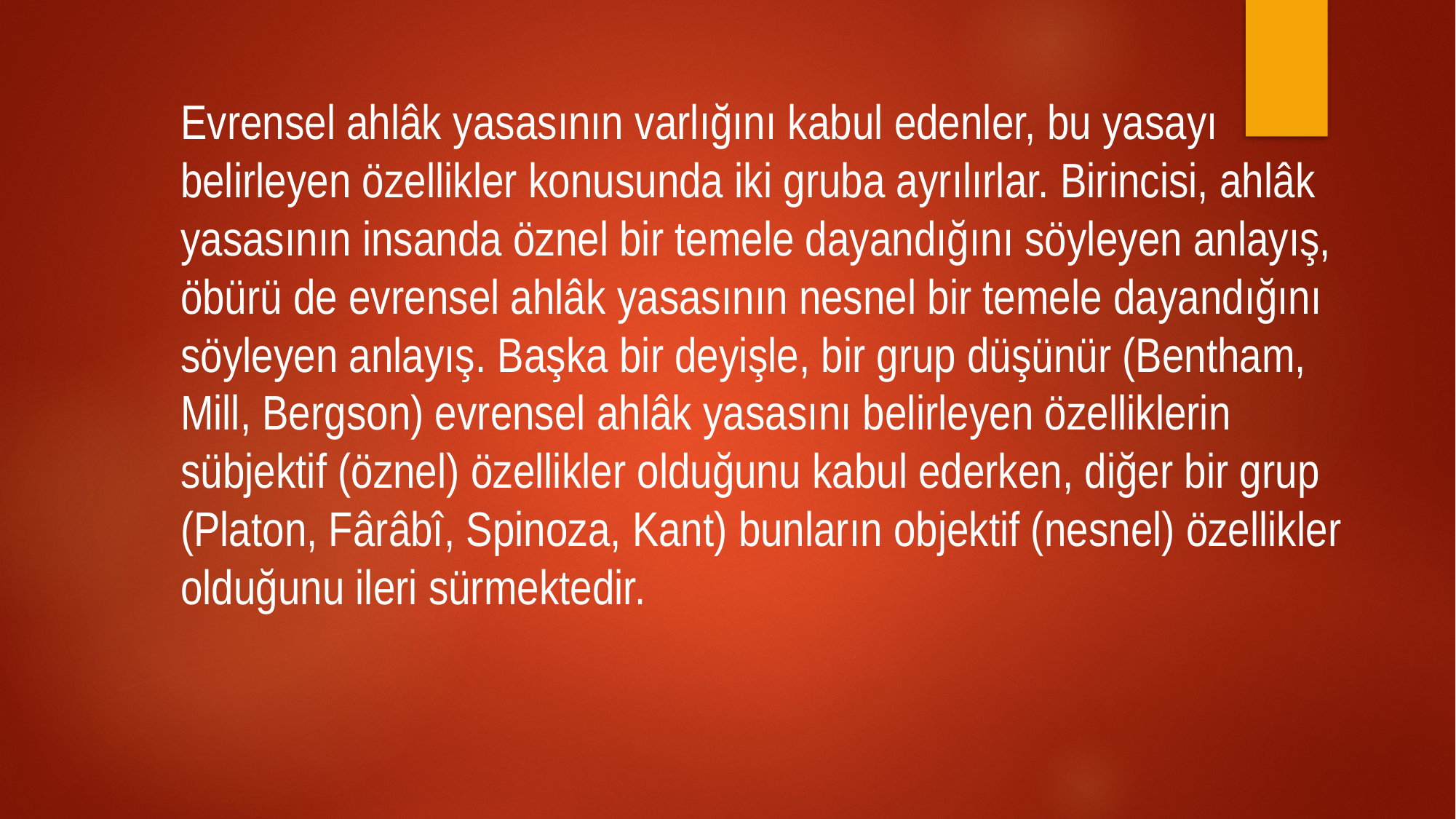

Evrensel ahlâk yasasının varlığını kabul edenler, bu yasayı belirleyen özellikler konusunda iki gruba ayrılırlar. Birincisi, ahlâk yasasının insanda öznel bir temele dayandığını söyleyen anlayış, öbürü de evrensel ahlâk yasasının nesnel bir temele dayandığını söyleyen anlayış. Başka bir deyişle, bir grup düşünür (Bentham, Mill, Bergson) evrensel ahlâk yasasını belirleyen özelliklerin sübjektif (öznel) özellikler olduğunu kabul ederken, diğer bir grup (Platon, Fârâbî, Spinoza, Kant) bunların objektif (nesnel) özellikler olduğunu ileri sürmektedir.